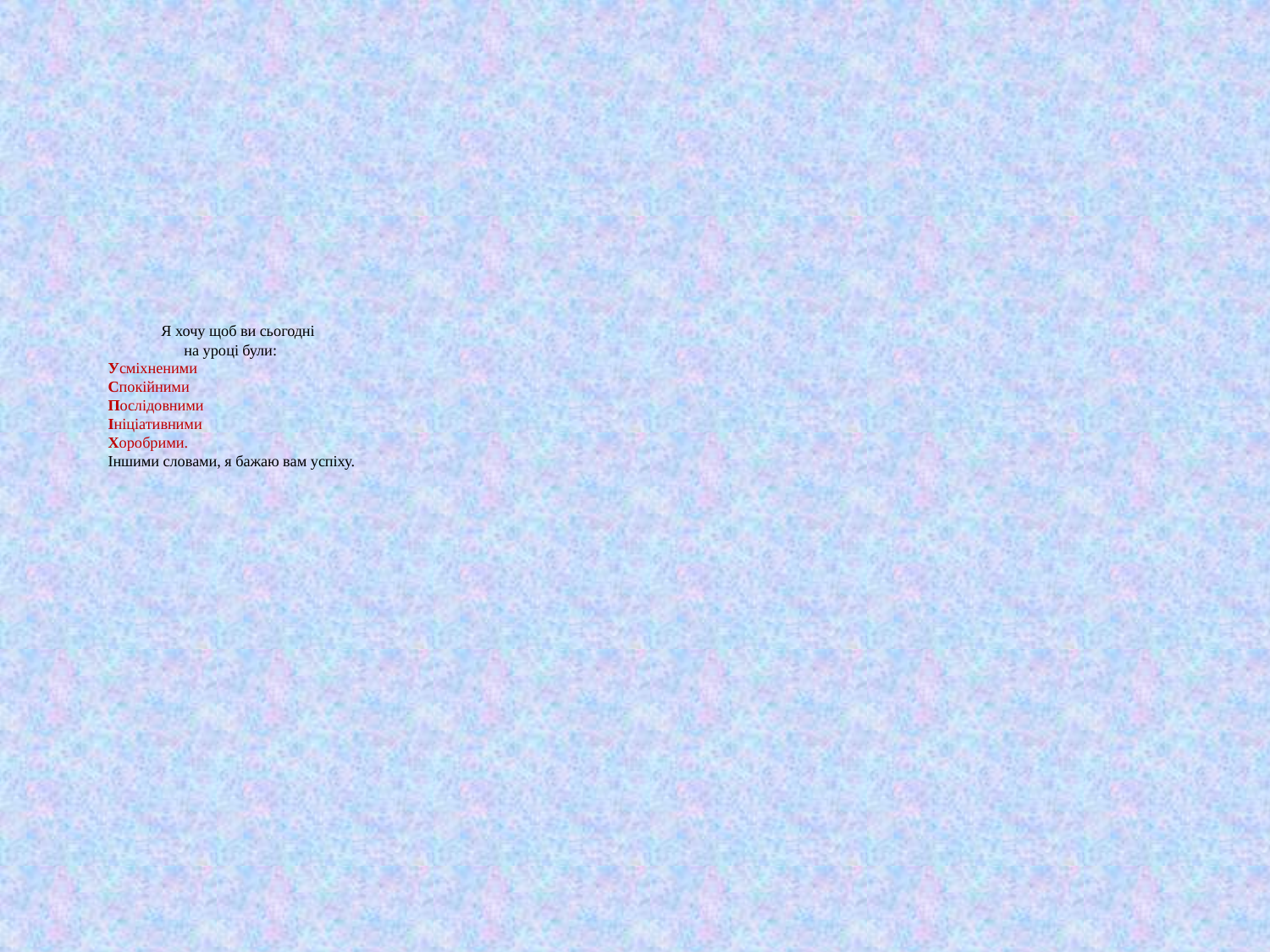

# Я хочу щоб ви сьогодні на уроці були: Усміхненими  Спокійними  Послідовними  Ініціативними  Хоробрими. Іншими словами, я бажаю вам успіху.